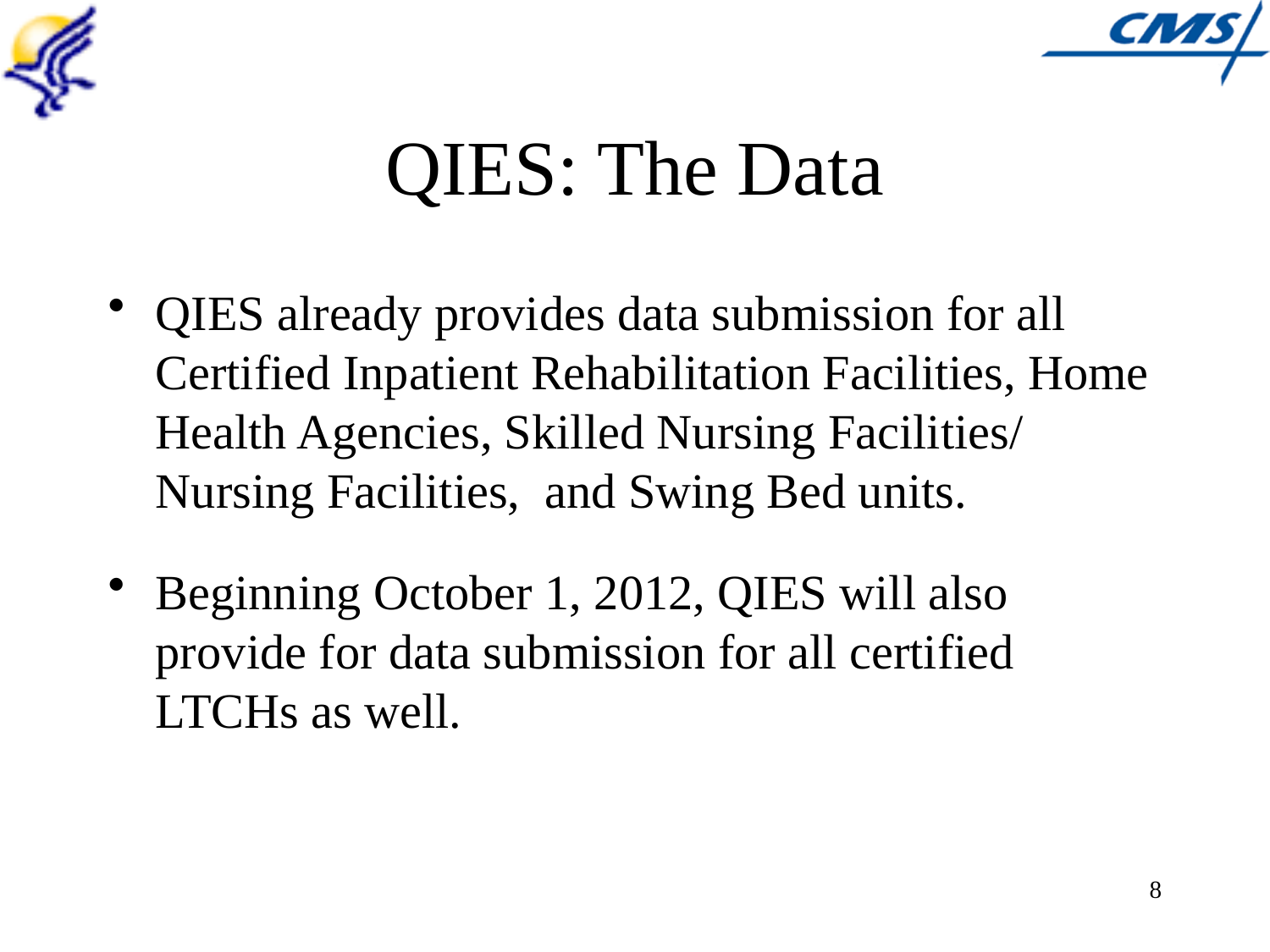

# QIES: The Data
QIES already provides data submission for all Certified Inpatient Rehabilitation Facilities, Home Health Agencies, Skilled Nursing Facilities/ Nursing Facilities,  and Swing Bed units.
Beginning October 1, 2012, QIES will also provide for data submission for all certified LTCHs as well.

8